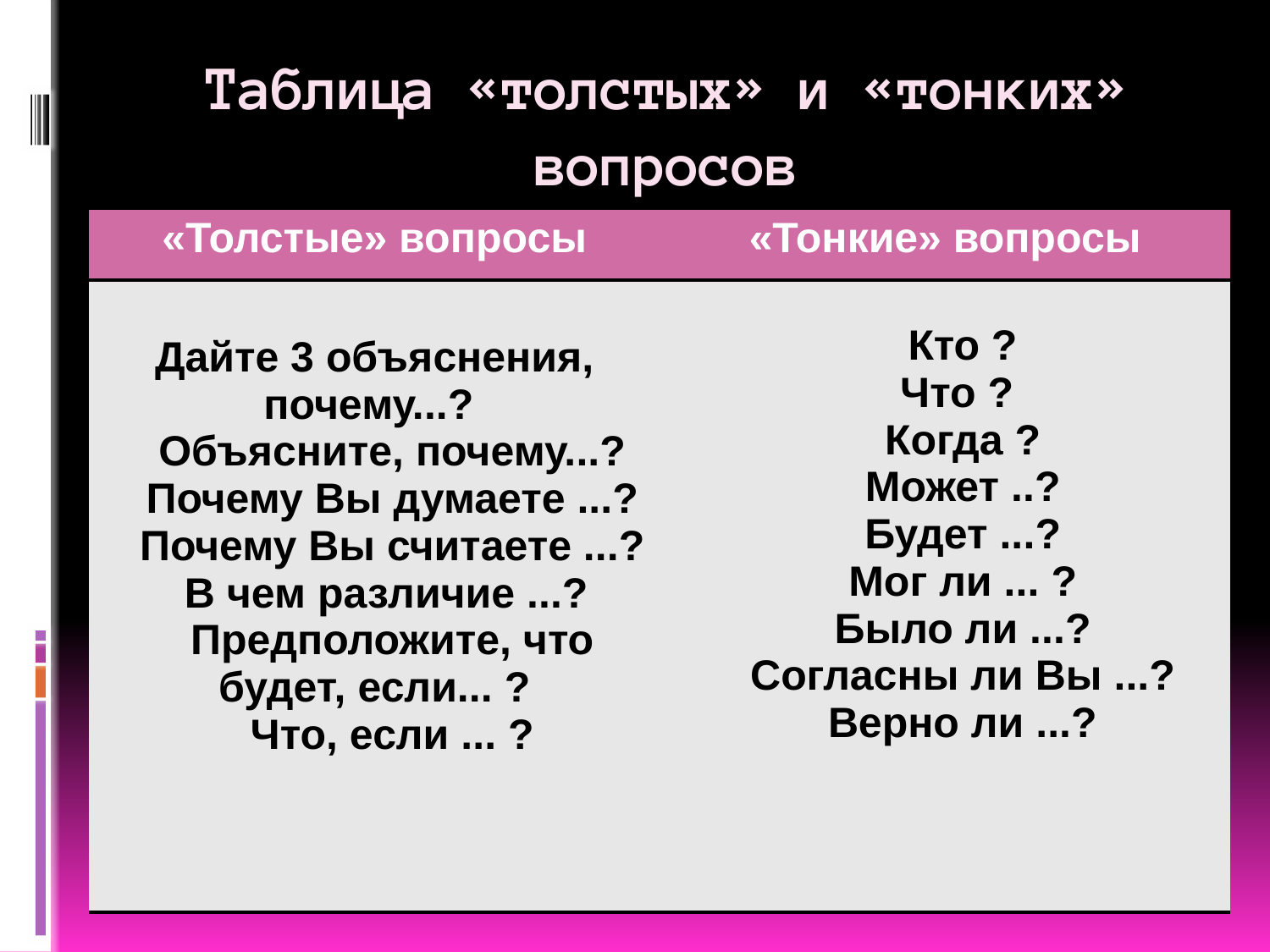

# Таблица «толстых» и «тонких» вопросов
| «Толстые» вопросы | «Тонкие» вопросы |
| --- | --- |
| Дайте 3 объяснения, почему...? Объясните, почему...? Почему Вы думаете ...? Почему Вы считаете ...? В чем различие ...? Предположите, что будет, если... ? Что, если ... ? | Кто ? Что ? Когда ? Может ..? Будет ...? Мог ли ... ? Было ли ...? Согласны ли Вы ...? Верно ли ...? |